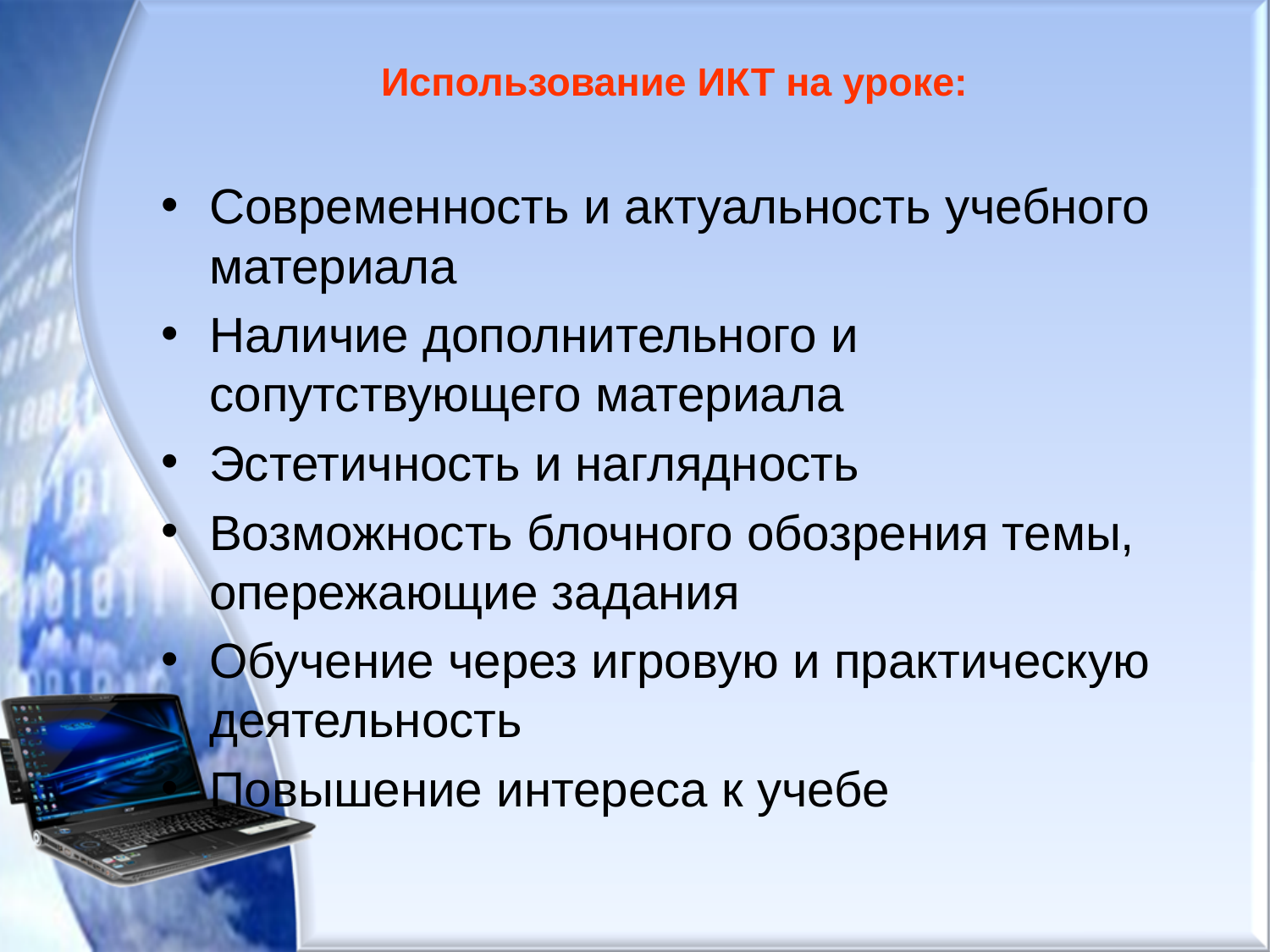

# Использование ИКТ на уроке:
Современность и актуальность учебного материала
Наличие дополнительного и сопутствующего материала
Эстетичность и наглядность
Возможность блочного обозрения темы, опережающие задания
Обучение через игровую и практическую деятельность
Повышение интереса к учебе